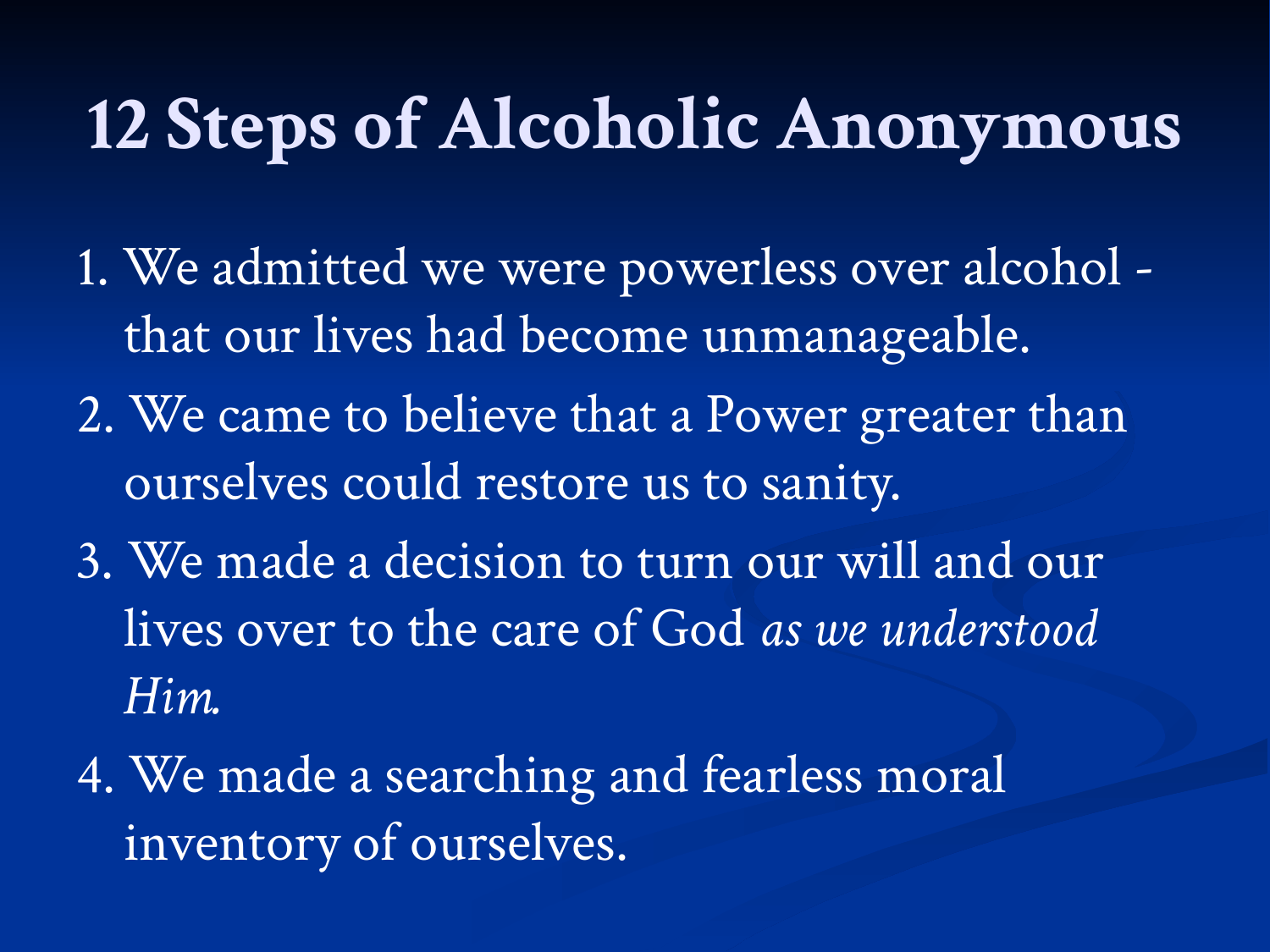

# 12 Steps of Alcoholic Anonymous
1. We admitted we were powerless over alcohol -that our lives had become unmanageable.
2. We came to believe that a Power greater than ourselves could restore us to sanity.
3. We made a decision to turn our will and our lives over to the care of God as we understood Him.
4. We made a searching and fearless moral inventory of ourselves.